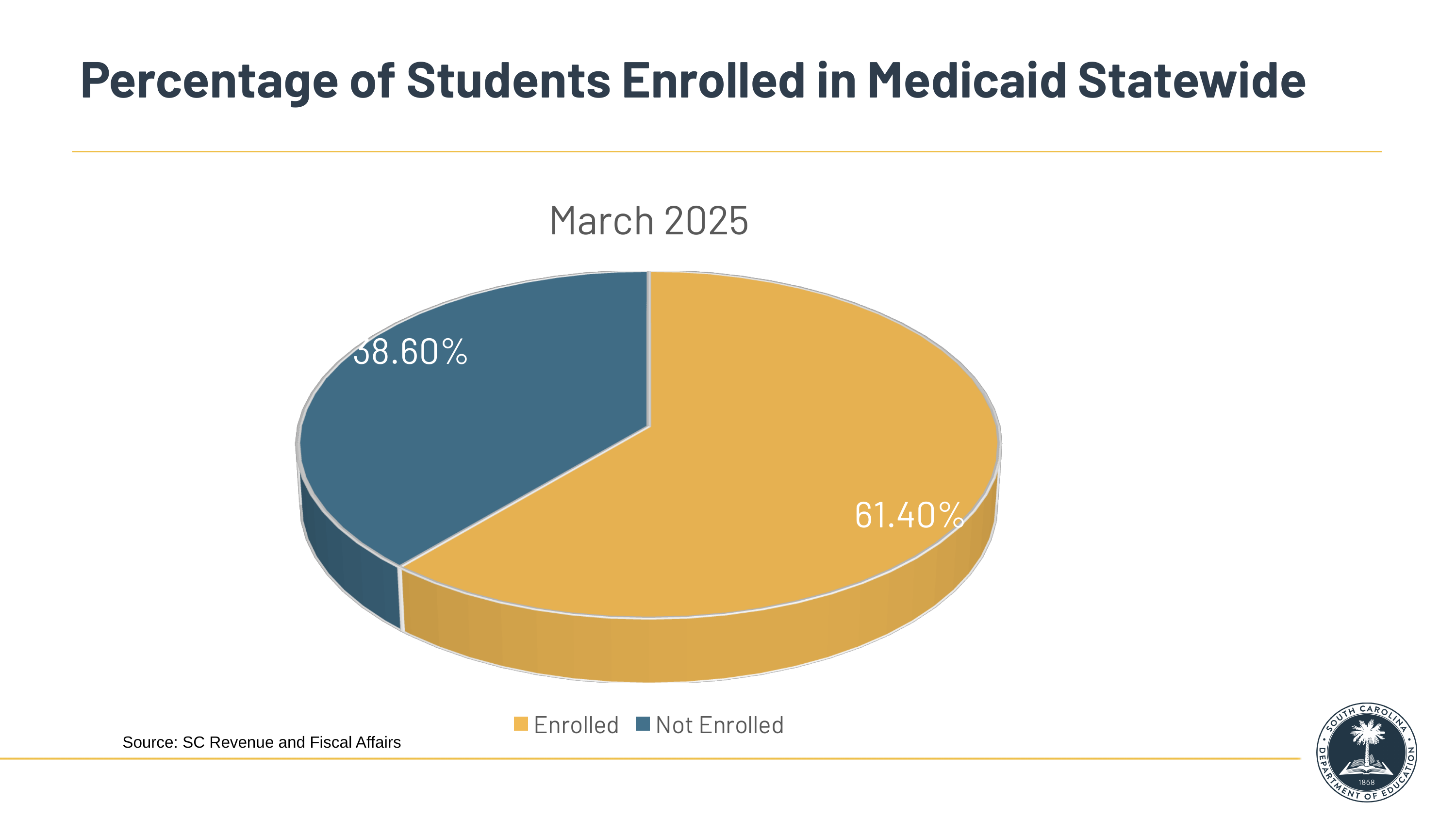

# Percentage of Students Enrolled in Medicaid Statewide

[unsupported chart]

Source: SC Revenue and Fiscal Affairs